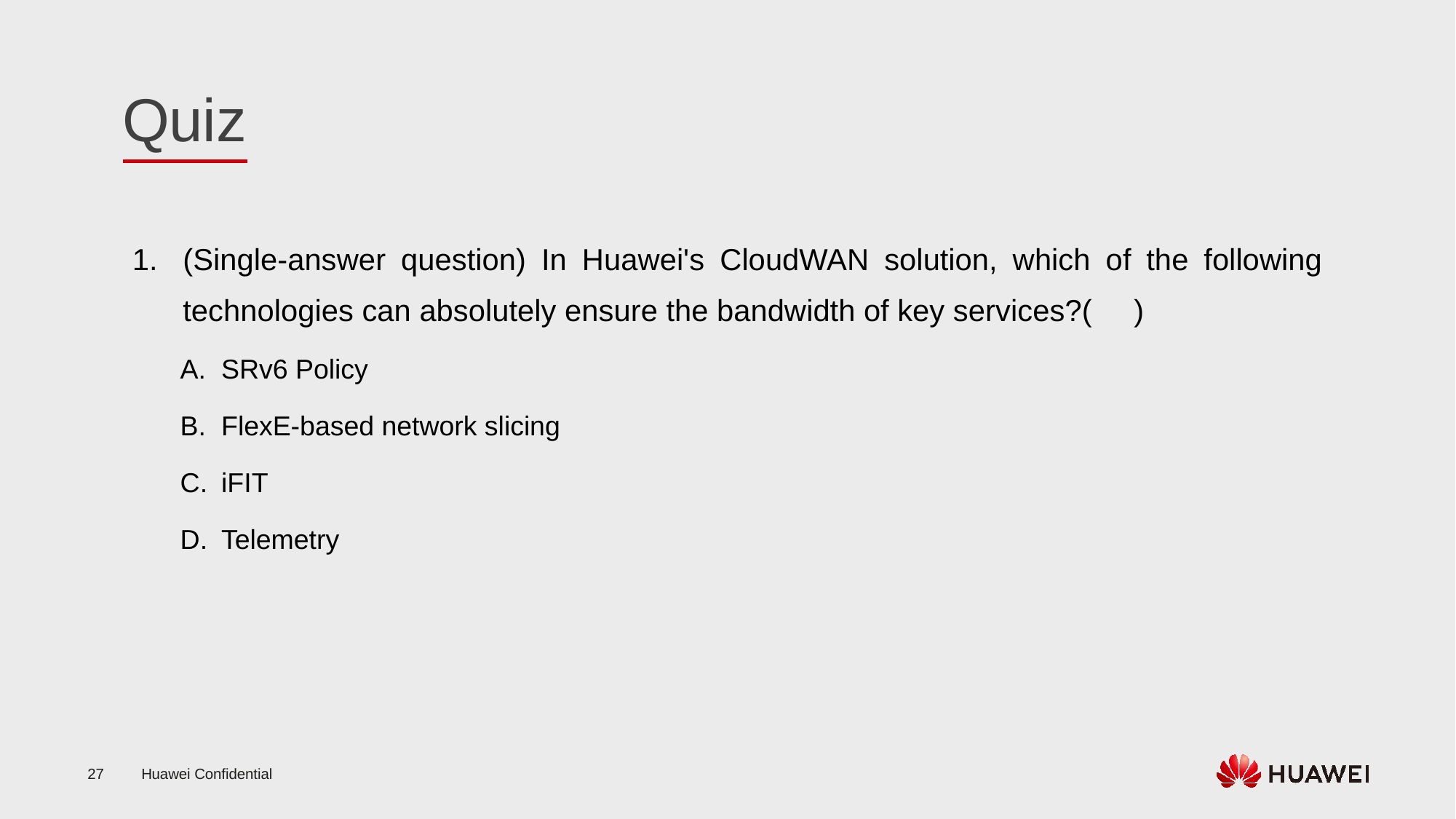

(Single-answer question) In Huawei's CloudWAN solution, which of the following technologies can absolutely ensure the bandwidth of key services?(     )
SRv6 Policy
FlexE-based network slicing
iFIT
Telemetry